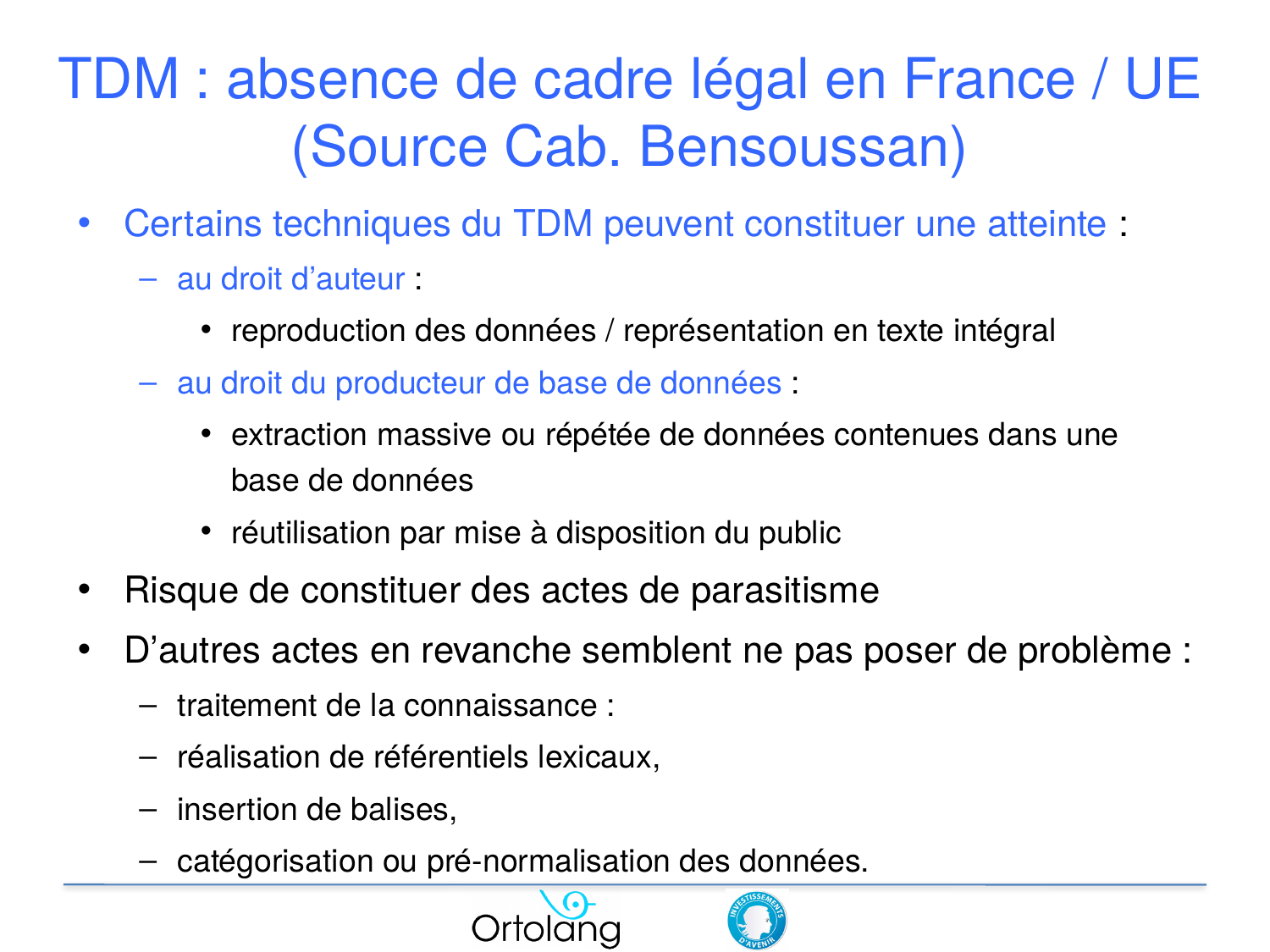

# TDM : absence de cadre légal en France / UE (Source Cab. Bensoussan)
Certains techniques du TDM peuvent constituer une atteinte :
au droit d’auteur :
reproduction des données / représentation en texte intégral
au droit du producteur de base de données :
extraction massive ou répétée de données contenues dans une base de données
réutilisation par mise à disposition du public
Risque de constituer des actes de parasitisme
D’autres actes en revanche semblent ne pas poser de problème :
traitement de la connaissance :
réalisation de référentiels lexicaux,
insertion de balises,
catégorisation ou pré-normalisation des données.